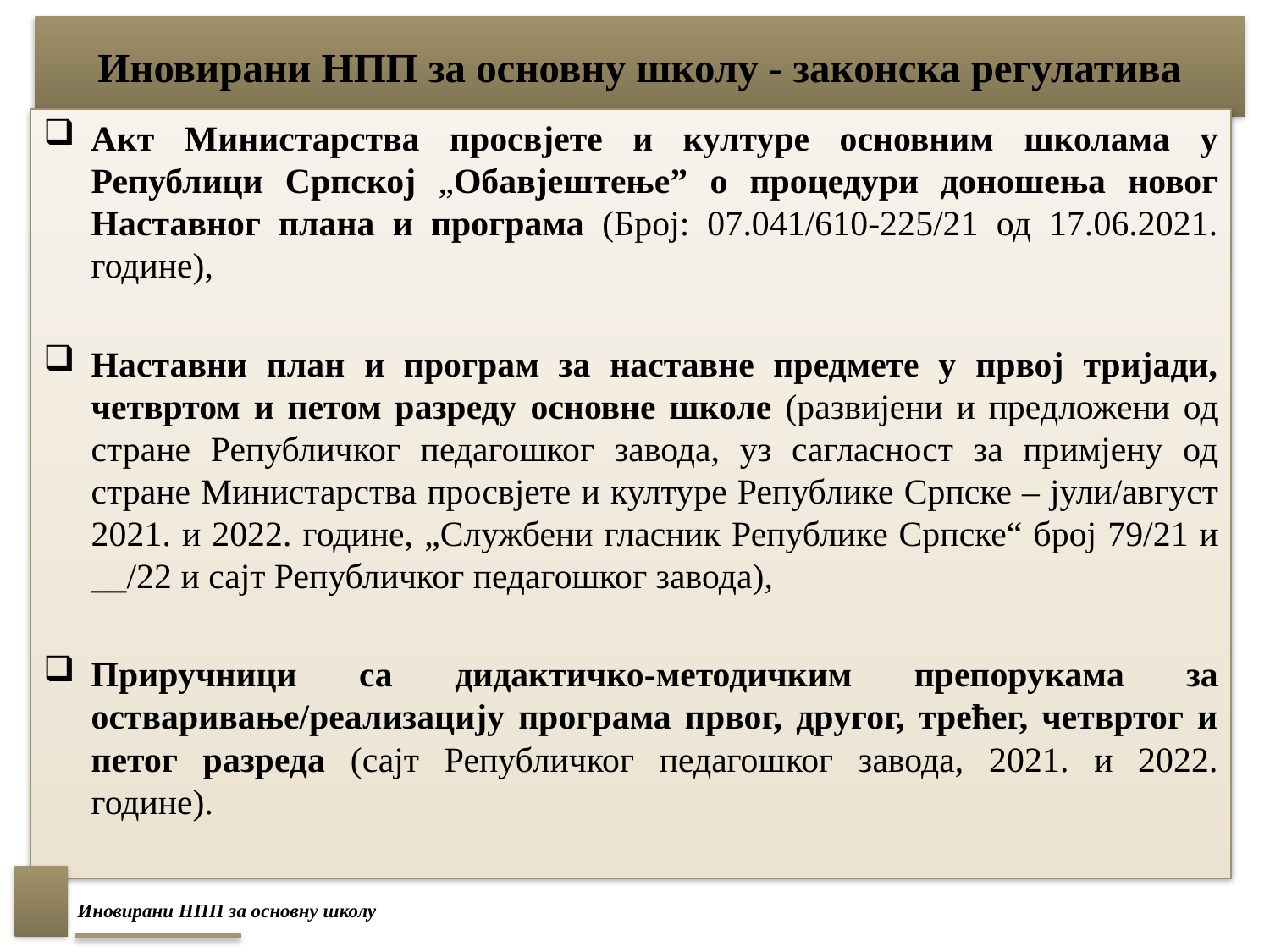

# Иновирани НПП за основну школу - законска регулатива
Акт Министарства просвјете и културе основним школама у Републици Српској „Обавјештење” о процедури доношења новог Наставног плана и програма (Број: 07.041/610-225/21 од 17.06.2021. године),

Наставни план и програм за наставне предмете у првој тријади, четвртом и петом разреду основне школе (развијени и предложени од стране Републичког педагошког завода, уз сагласност за примјену од стране Министарства просвјете и културе Републике Српске – јули/август 2021. и 2022. године, „Службени гласник Републике Српске“ број 79/21 и __/22 и сајт Републичког педагошког завода),

Приручници са дидактичко-методичким препорукама за остваривање/реализацију програма првог, другог, трећег, четвртог и петог разреда (сајт Републичког педагошког завода, 2021. и 2022. године).

Иновирани НПП за основну школу